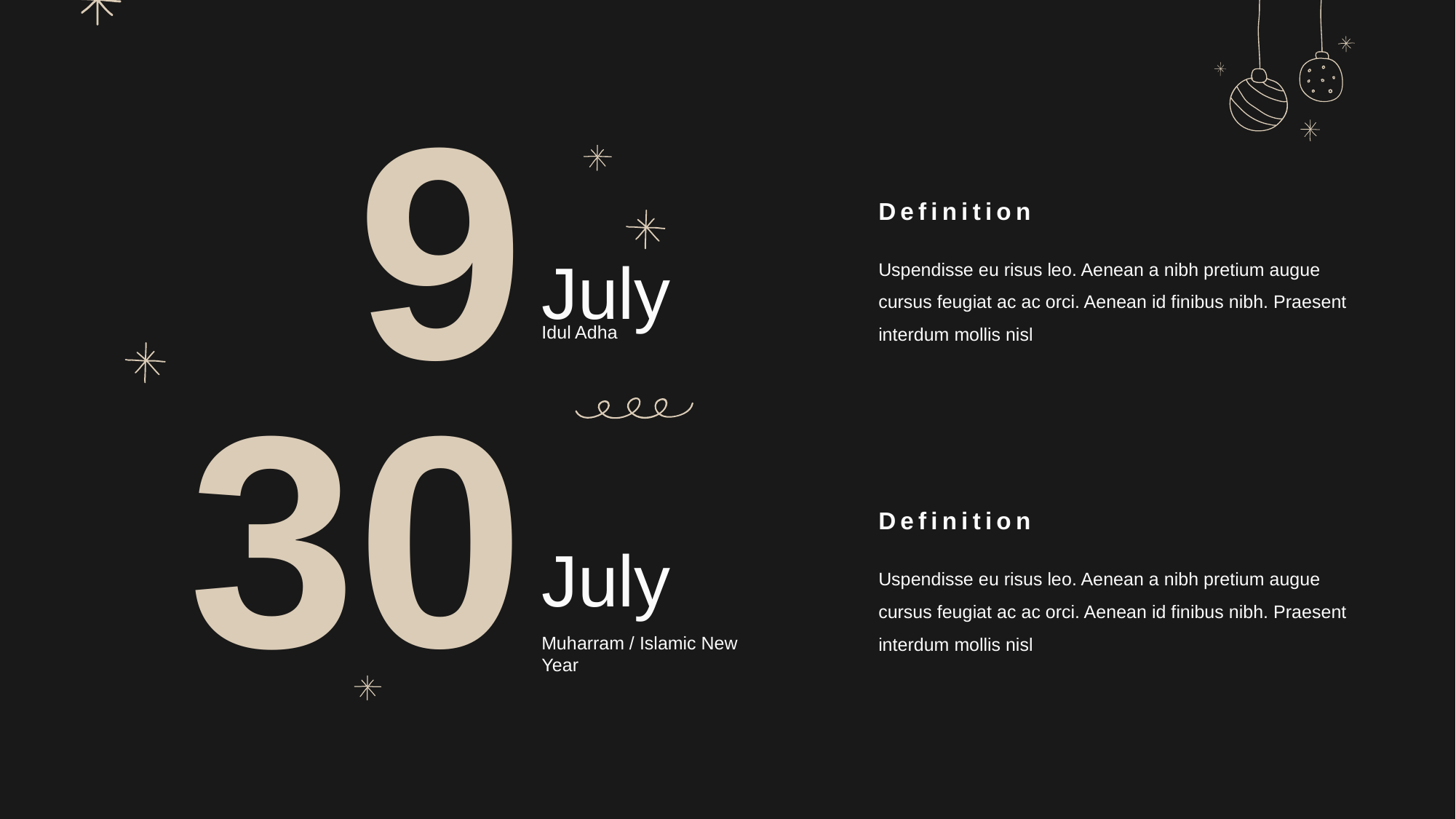

9

Definition
Uspendisse eu risus leo. Aenean a nibh pretium augue cursus feugiat ac ac orci. Aenean id finibus nibh. Praesent interdum mollis nisl

July
Idul Adha
30

Definition
July
Uspendisse eu risus leo. Aenean a nibh pretium augue cursus feugiat ac ac orci. Aenean id finibus nibh. Praesent interdum mollis nisl
Muharram / Islamic New Year